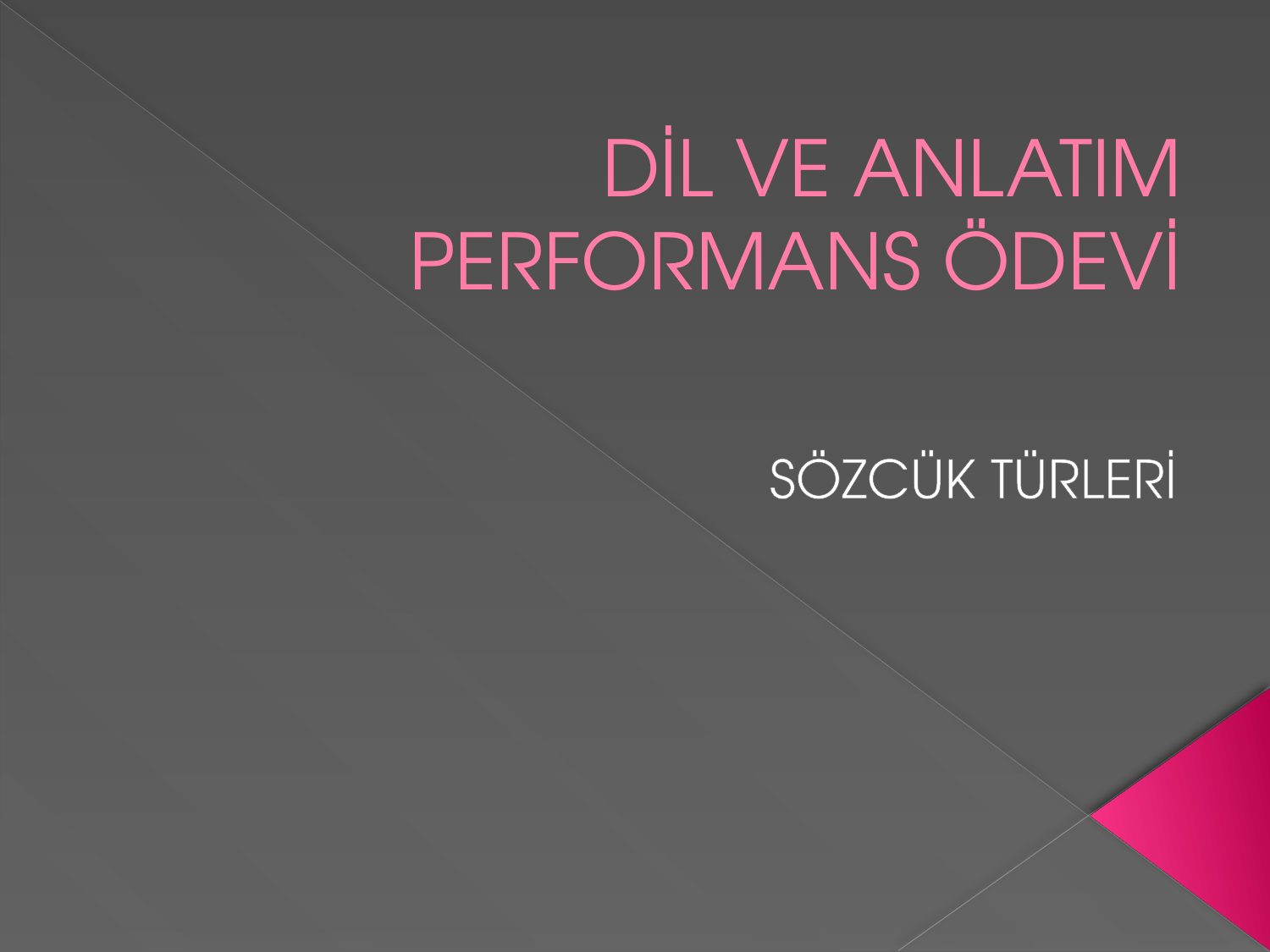

# DİL VE ANLATIM PERFORMANS ÖDEVİ

SÖZCÜK TÜRLERİ